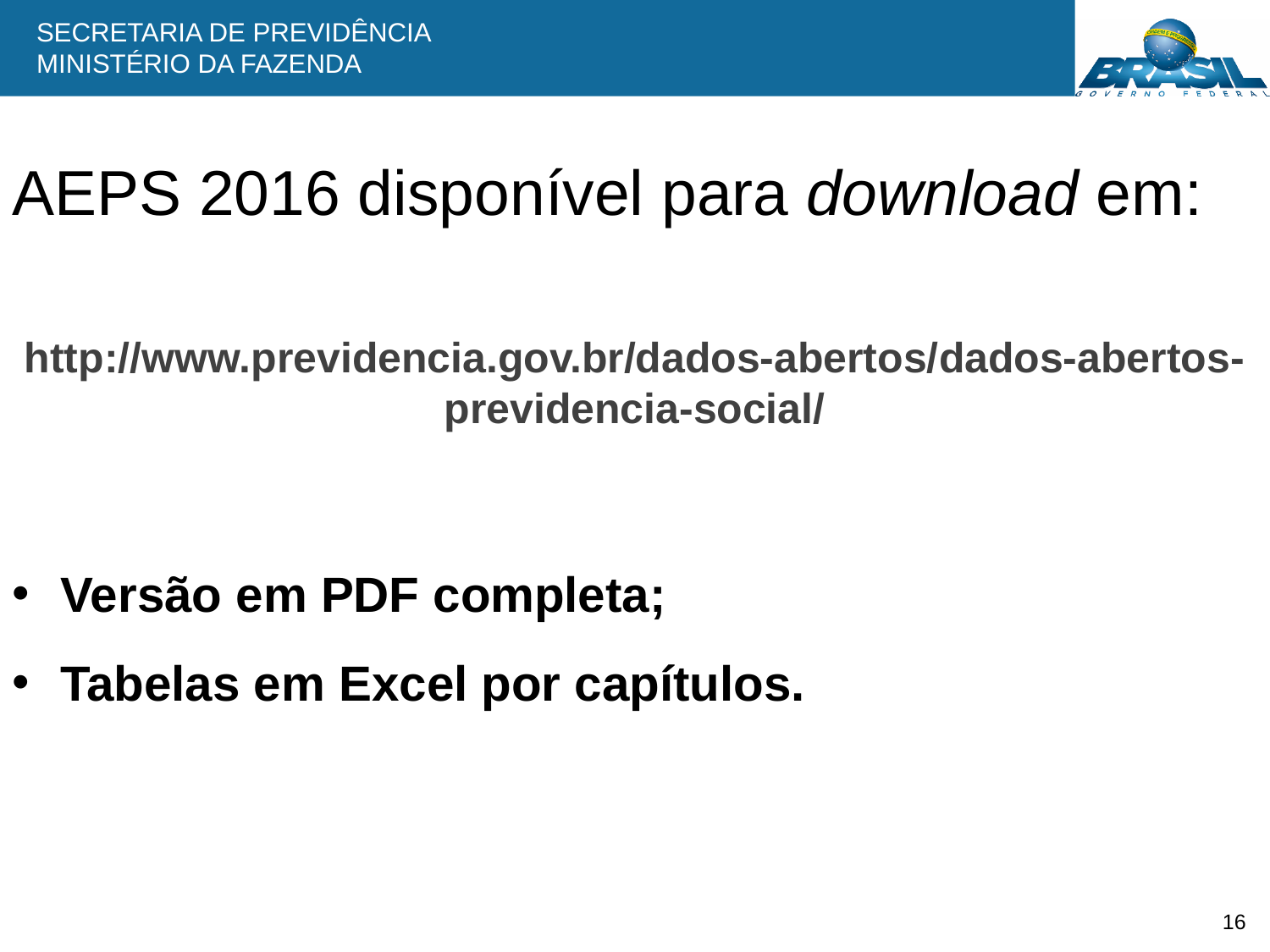

AEPS 2016 disponível para download em:

http://www.previdencia.gov.br/dados-abertos/dados-abertos-previdencia-social/

Versão em PDF completa;
Tabelas em Excel por capítulos.